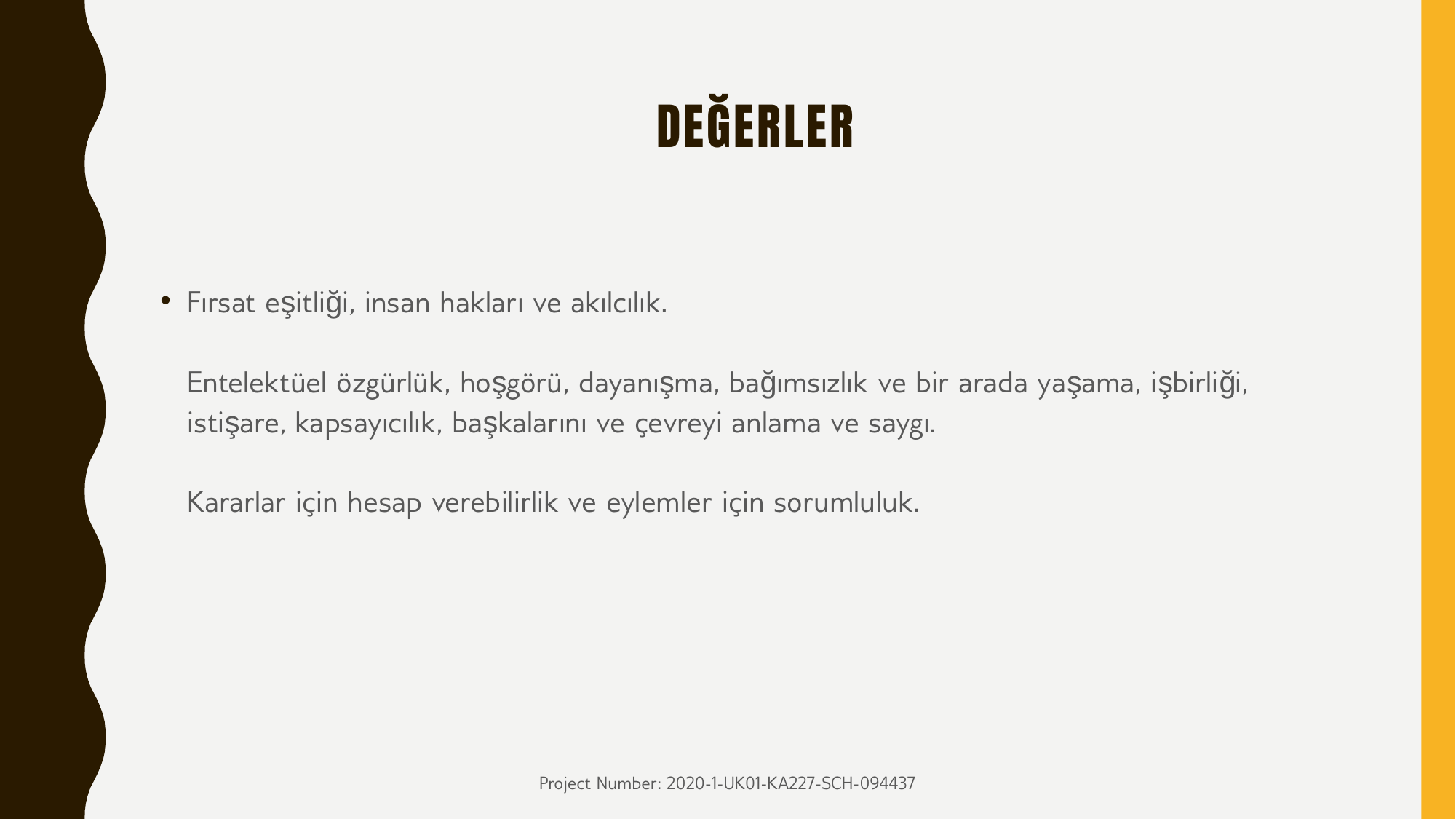

# DEĞERLER
Fırsat eşitliği, insan hakları ve akılcılık.
Entelektüel özgürlük, hoşgörü, dayanışma, bağımsızlık ve bir arada yaşama, işbirliği, istişare, kapsayıcılık, başkalarını ve çevreyi anlama ve saygı.
Kararlar için hesap verebilirlik ve eylemler için sorumluluk.
Project Number: 2020-1-UK01-KA227-SCH-094437